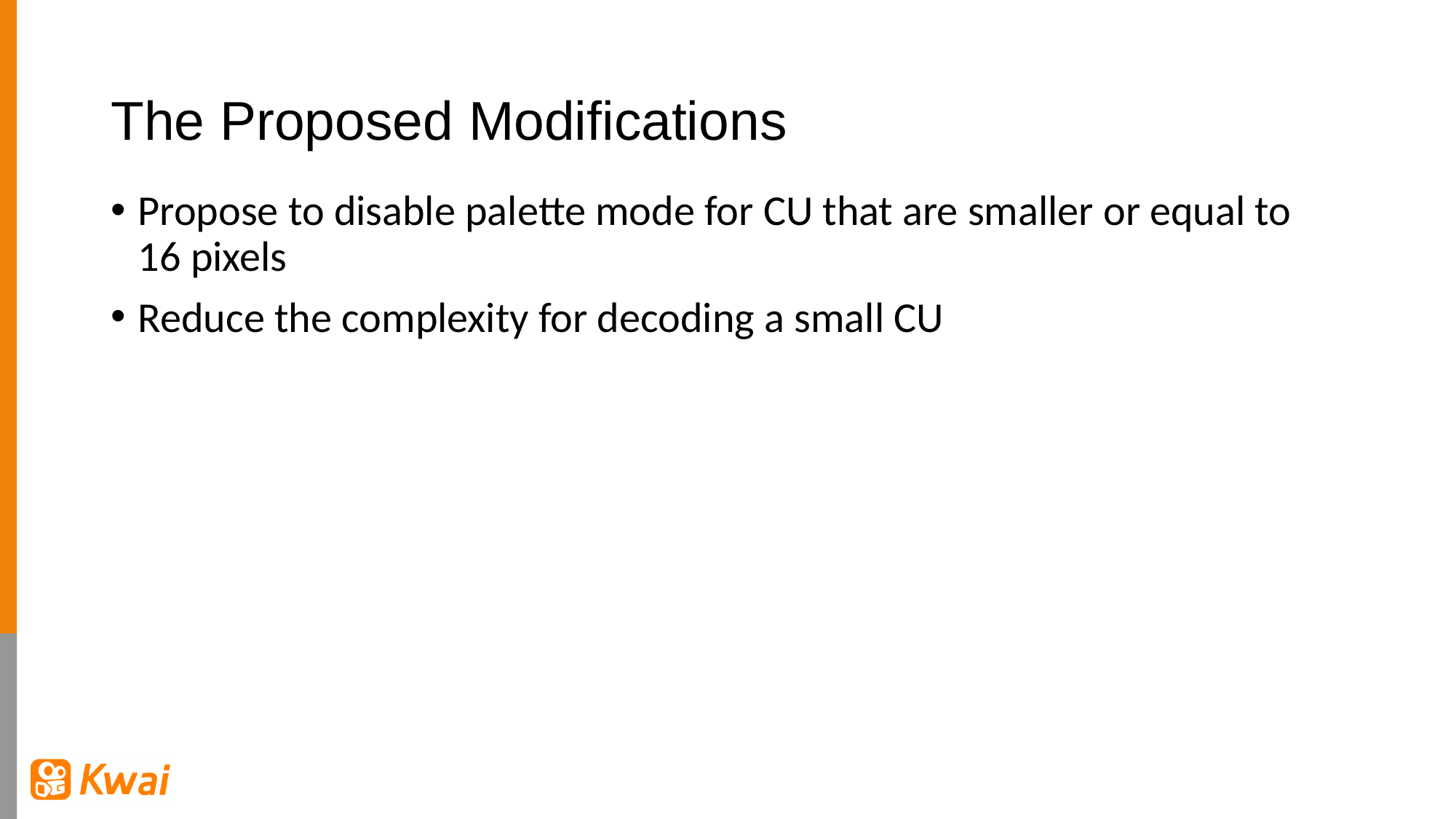

# The Proposed Modifications
Propose to disable palette mode for CU that are smaller or equal to 16 pixels
Reduce the complexity for decoding a small CU